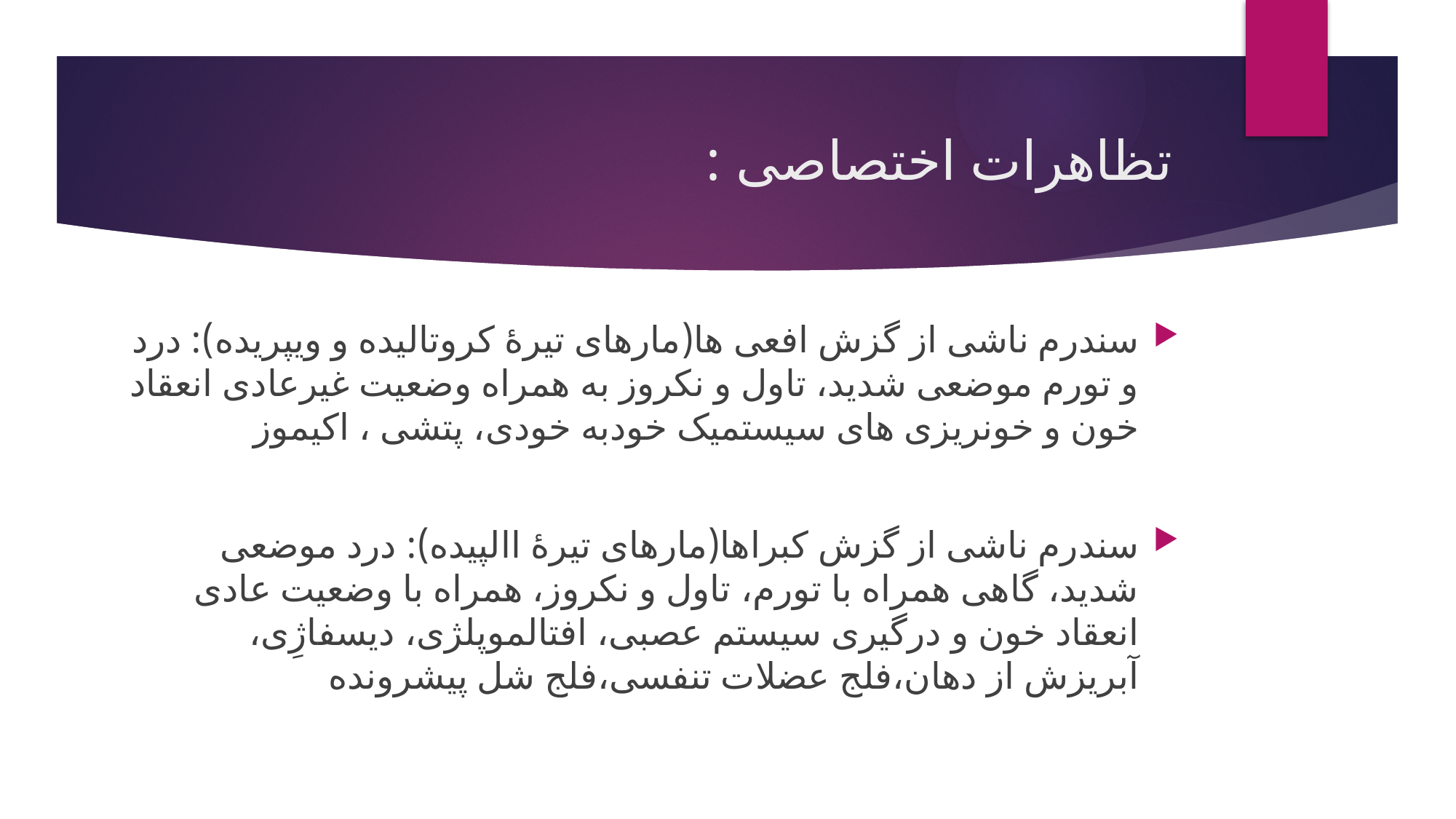

# تظاهرات اختصاصی :
سندرم ناشی از گزش افعی ها(مارهای تیرۀ کروتالیده و ویپریده): درد و تورم موضعی شدید، تاول و نکروز به همراه وضعیت غیرعادی انعقاد خون و خونریزی های سیستمیک خودبه خودی، پتشی ، اکیموز

سندرم ناشی از گزش کبراها(مارهای تیرۀ االپیده): درد موضعی شدید، گاهی همراه با تورم، تاول و نکروز، همراه با وضعیت عادی انعقاد خون و درگیری سیستم عصبی، افتالموپلژی، دیسفاژِی، آبریزش از دهان،فلج عضلات تنفسی،فلج شل پیشرونده